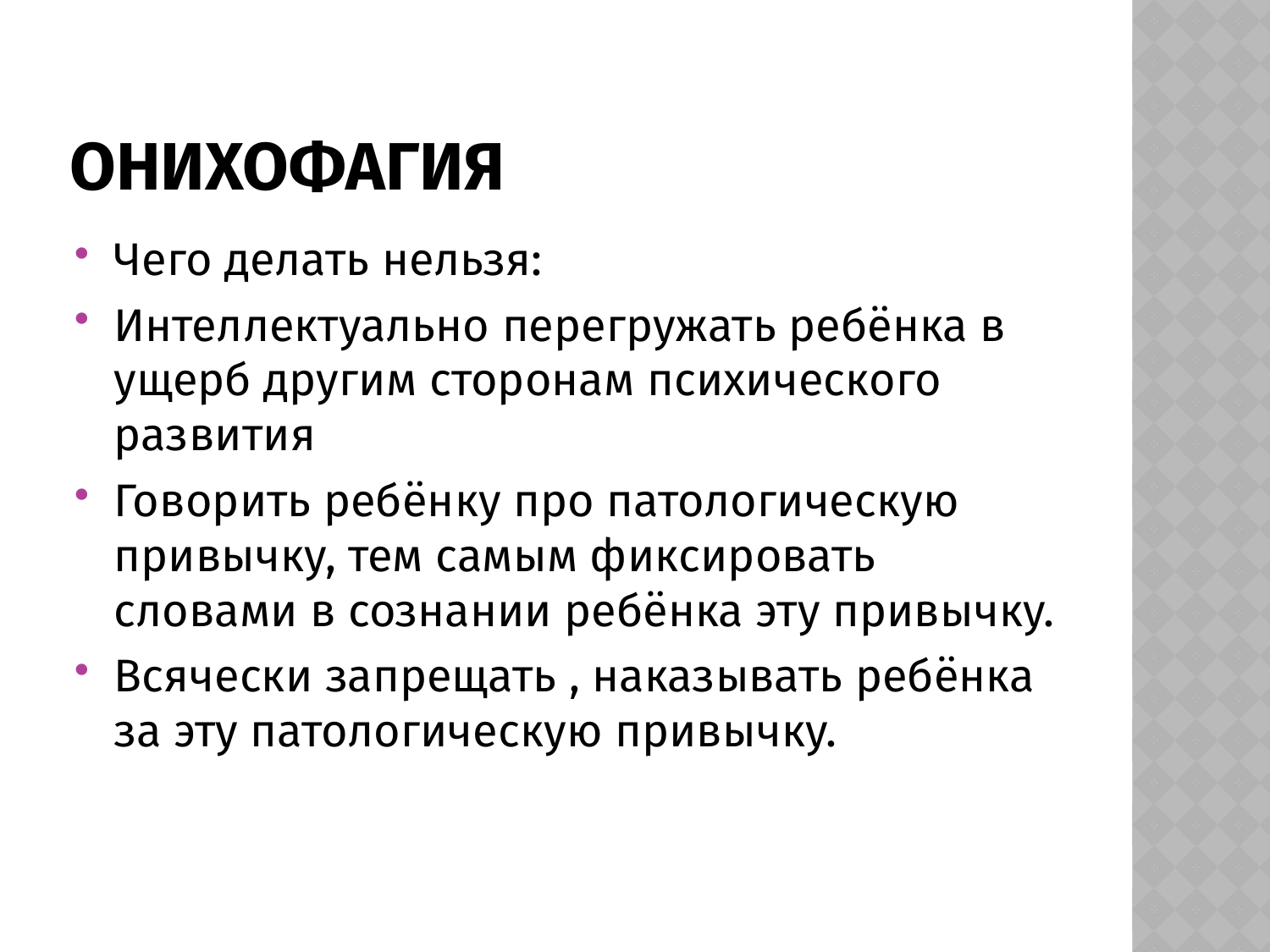

# Онихофагия
Чего делать нельзя:
Интеллектуально перегружать ребёнка в ущерб другим сторонам психического развития
Говорить ребёнку про патологическую привычку, тем самым фиксировать словами в сознании ребёнка эту привычку.
Всячески запрещать , наказывать ребёнка за эту патологическую привычку.